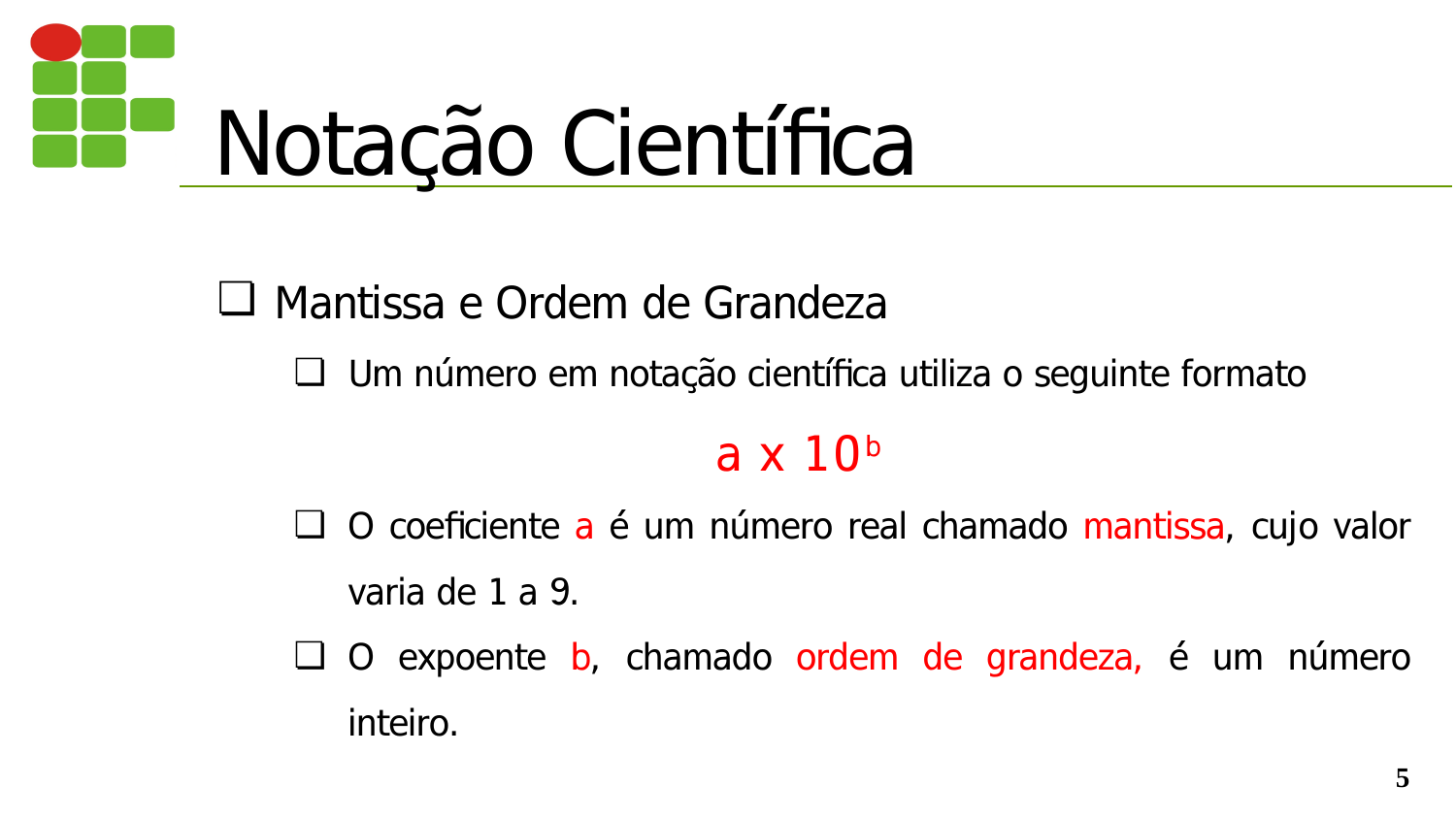

# Notação Científica
Mantissa e Ordem de Grandeza
Um número em notação científica utiliza o seguinte formato
a x 10b
O coeficiente a é um número real chamado mantissa, cujo valor varia de 1 a 9.
O expoente b, chamado ordem de grandeza, é um número inteiro.
5